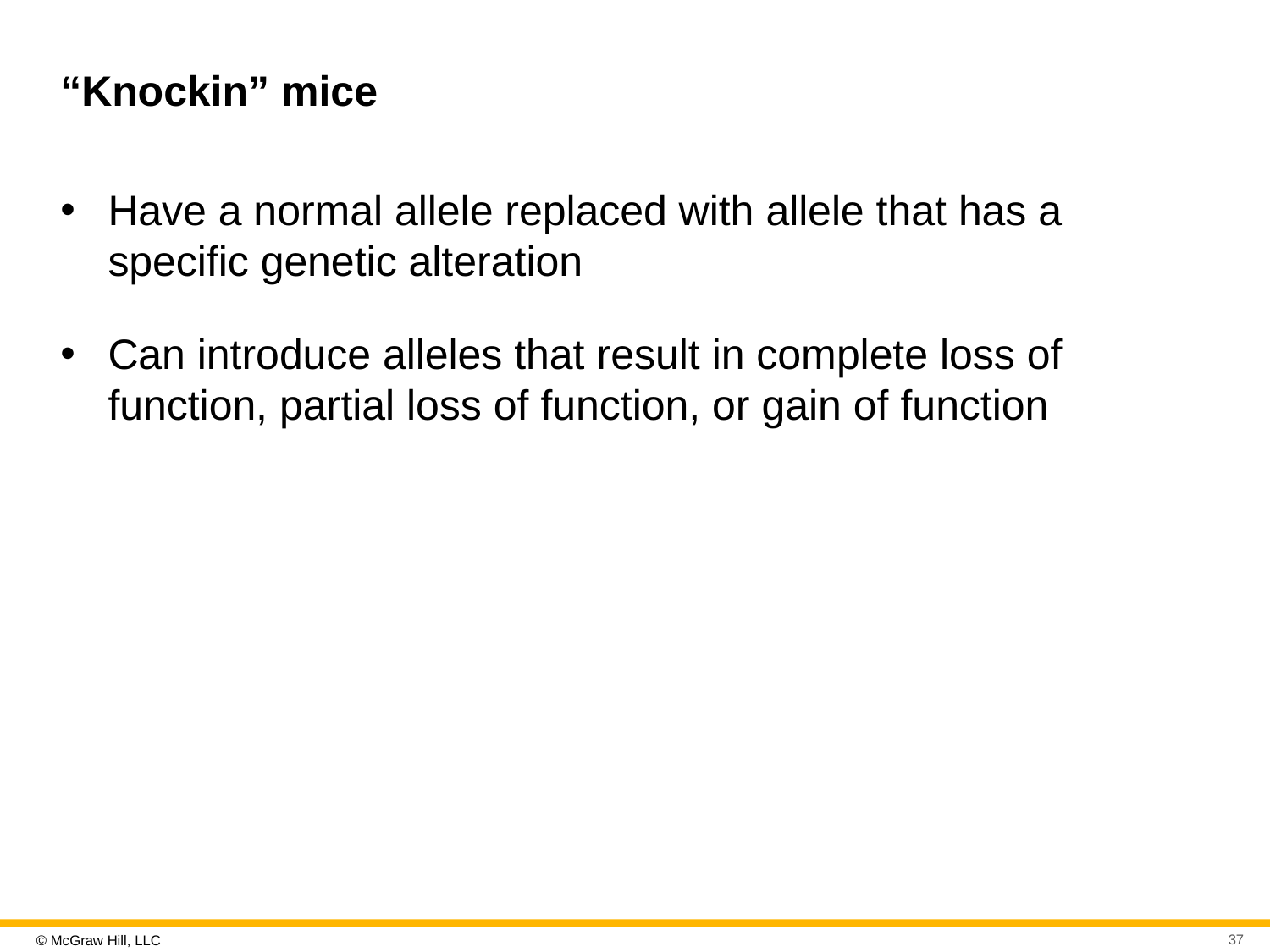

# “Knockin” mice
Have a normal allele replaced with allele that has a specific genetic alteration
Can introduce alleles that result in complete loss of function, partial loss of function, or gain of function
37